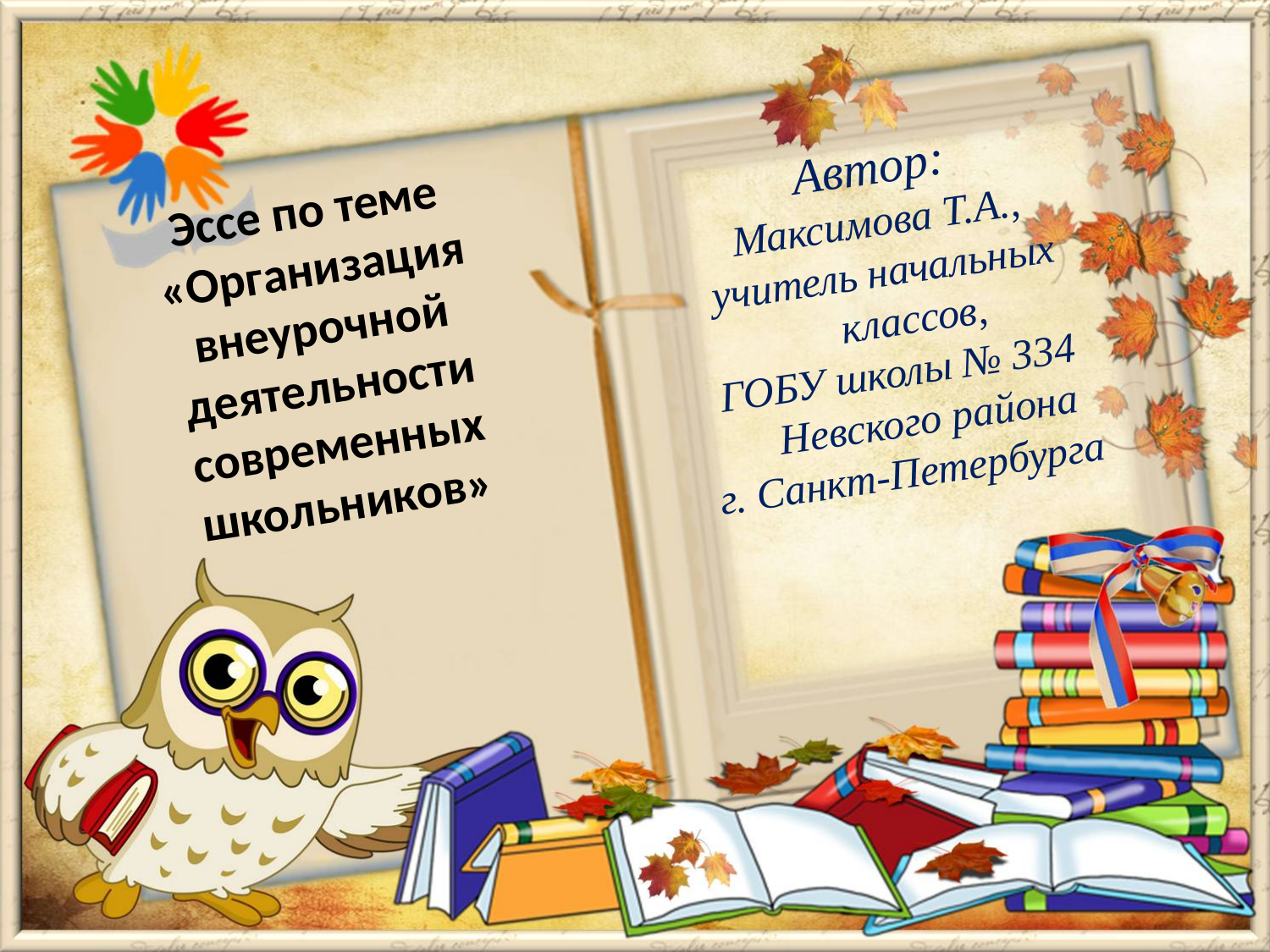

Автор:
Максимова Т.А.,
учитель начальных классов,
ГОБУ школы № 334 Невского района
г. Санкт-Петербурга

Эссе по теме «Организация внеурочной деятельности современных школьников»